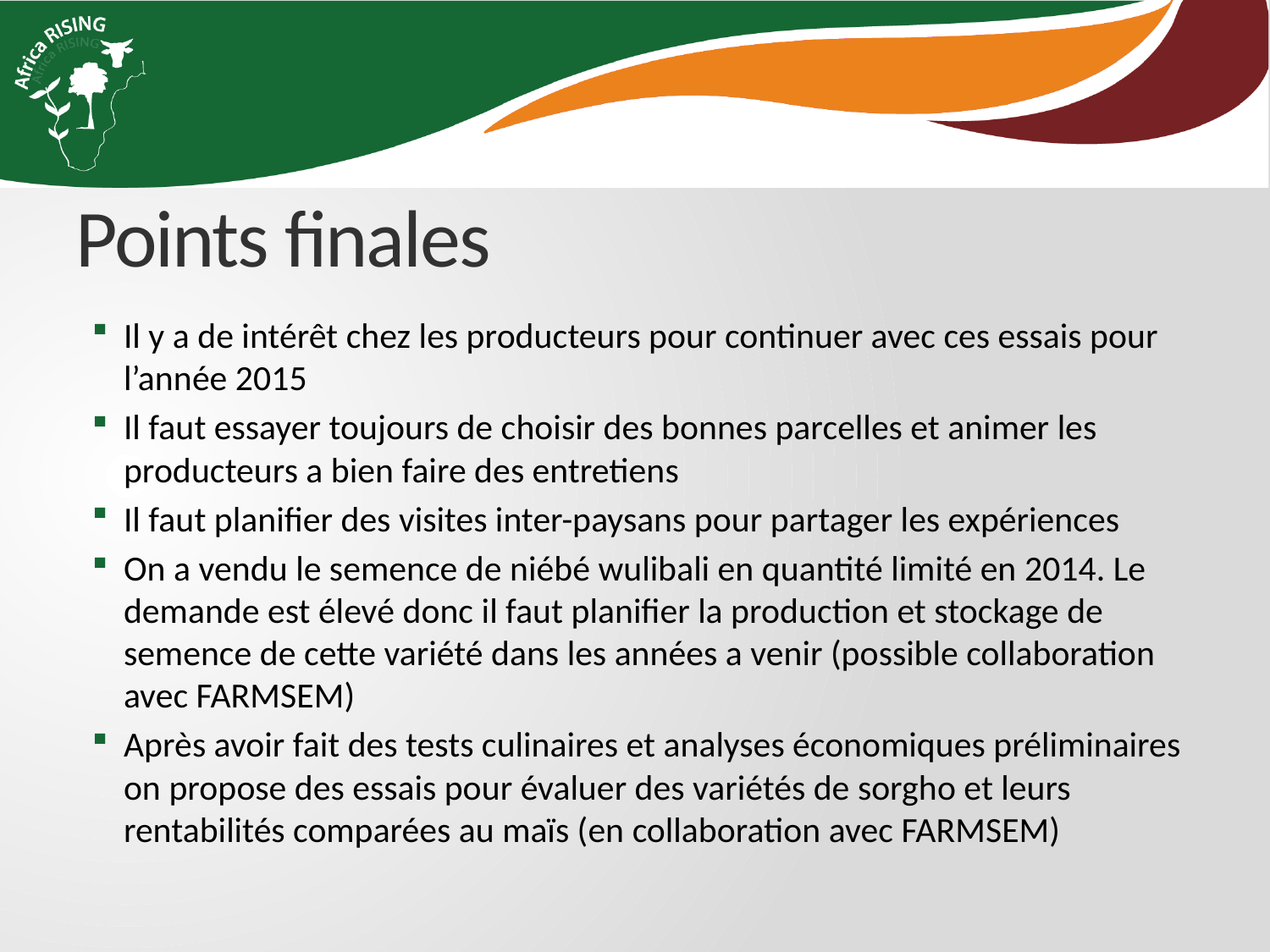

# Points finales
Il y a de intérêt chez les producteurs pour continuer avec ces essais pour l’année 2015
Il faut essayer toujours de choisir des bonnes parcelles et animer les producteurs a bien faire des entretiens
Il faut planifier des visites inter-paysans pour partager les expériences
On a vendu le semence de niébé wulibali en quantité limité en 2014. Le demande est élevé donc il faut planifier la production et stockage de semence de cette variété dans les années a venir (possible collaboration avec FARMSEM)
Après avoir fait des tests culinaires et analyses économiques préliminaires on propose des essais pour évaluer des variétés de sorgho et leurs rentabilités comparées au maïs (en collaboration avec FARMSEM)